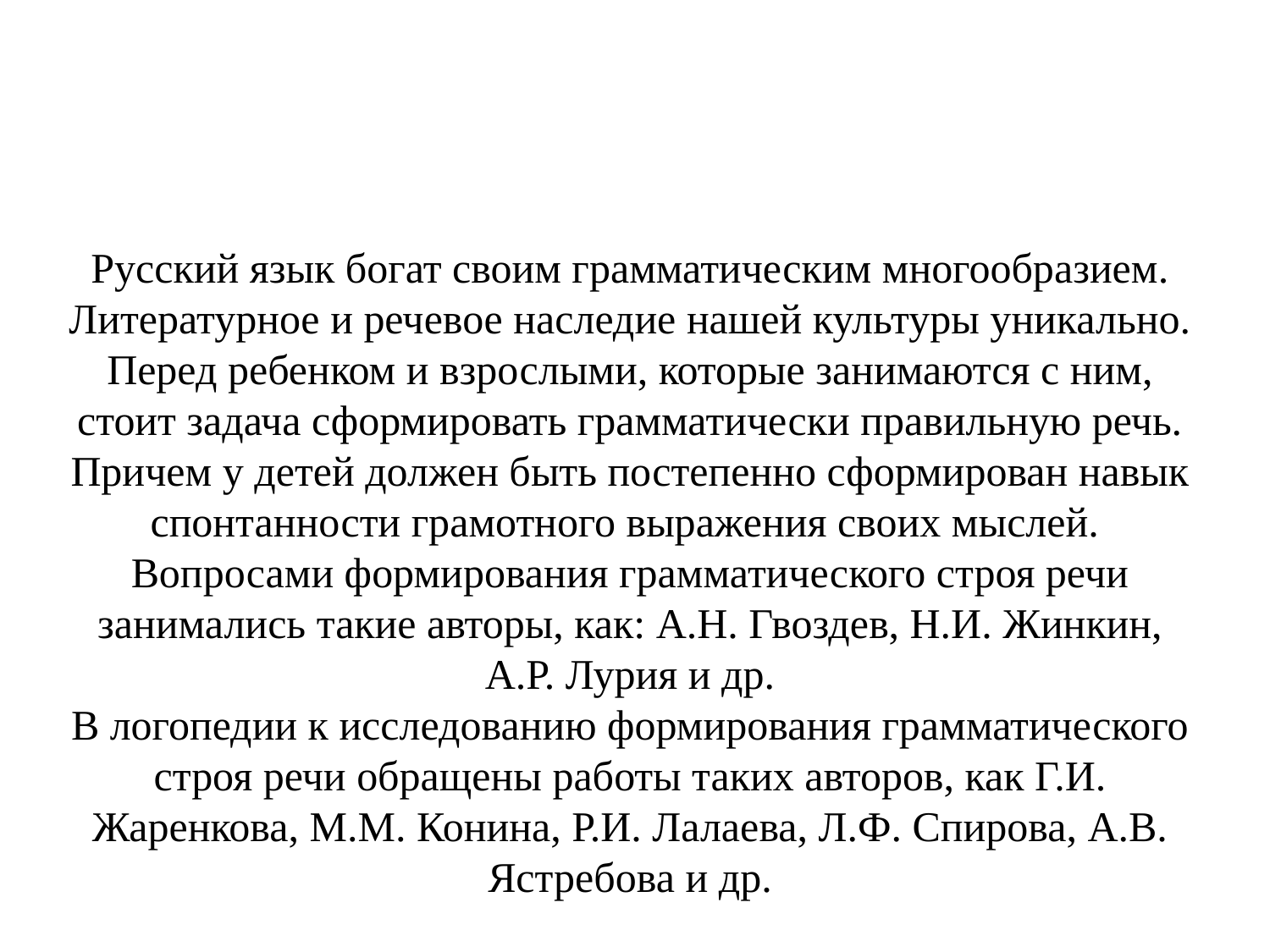

Русский язык богат своим грамматическим многообразием. Литературное и речевое наследие нашей культуры уникально. Перед ребенком и взрослыми, которые занимаются с ним, стоит задача сформировать грамматически правильную речь. Причем у детей должен быть постепенно сформирован навык спонтанности грамотного выражения своих мыслей.
Вопросами формирования грамматического строя речи занимались такие авторы, как: А.Н. Гвоздев, Н.И. Жинкин, А.Р. Лурия и др.
В логопедии к исследованию формирования грамматического строя речи обращены работы таких авторов, как Г.И. Жаренкова, М.М. Конина, Р.И. Лалаева, Л.Ф. Спирова, А.В. Ястребова и др.